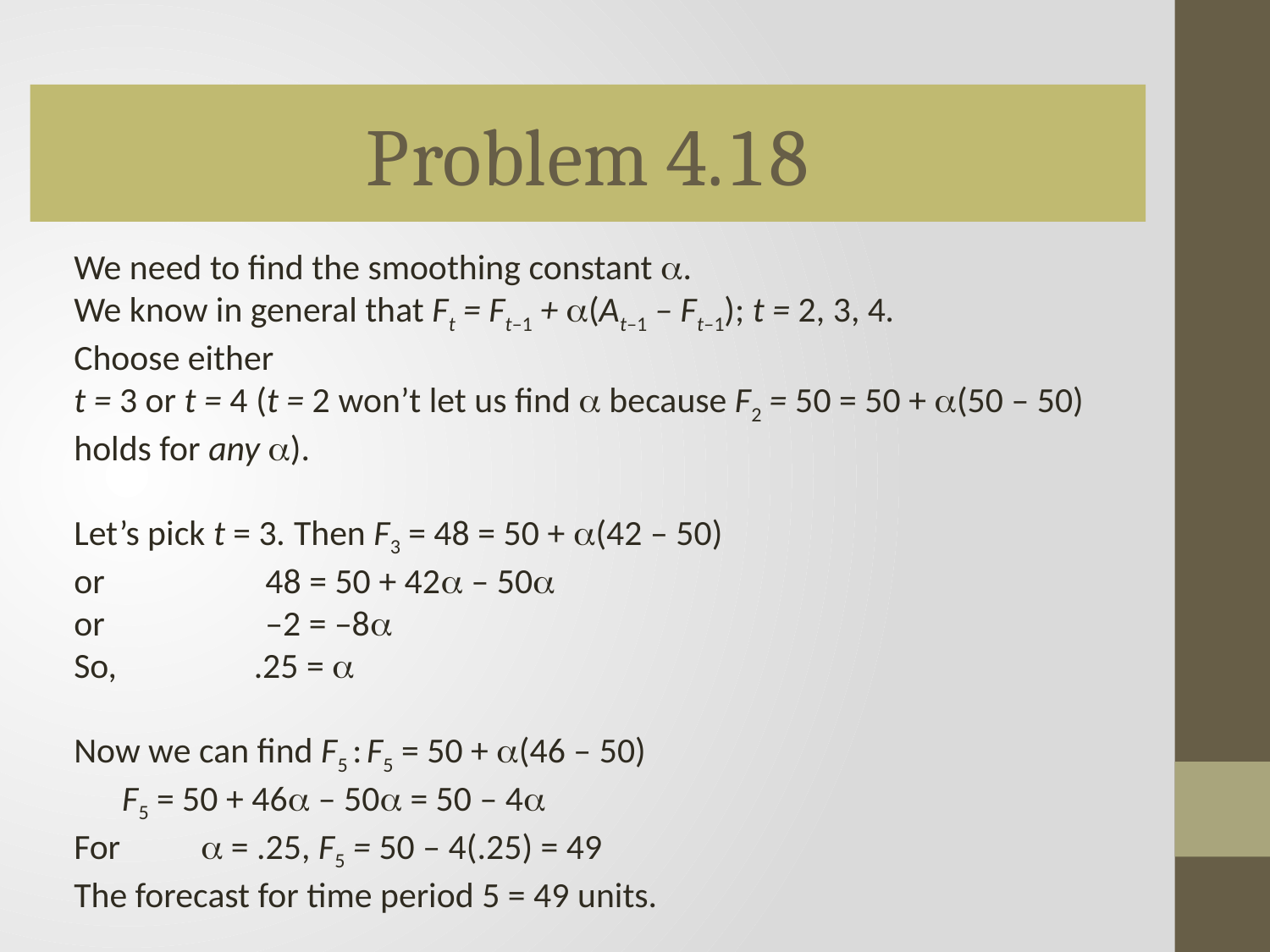

# Problem 4.18
We need to find the smoothing constant α.
We know in general that Ft = Ft–1 + α(At–1 – Ft–1); t = 2, 3, 4.
Choose either
t = 3 or t = 4 (t = 2 won’t let us find α because F2 = 50 = 50 + α(50 – 50) holds for any α).

Let’s pick t = 3. Then F3 = 48 = 50 + α(42 – 50)
or                    48 = 50 + 42α – 50α
or                    –2 = –8α
So,                 .25 = α

Now we can find F5 : F5 = 50 + α(46 – 50)
      F5 = 50 + 46α – 50α = 50 – 4α
For          α = .25, F5 = 50 – 4(.25) = 49
The forecast for time period 5 = 49 units.